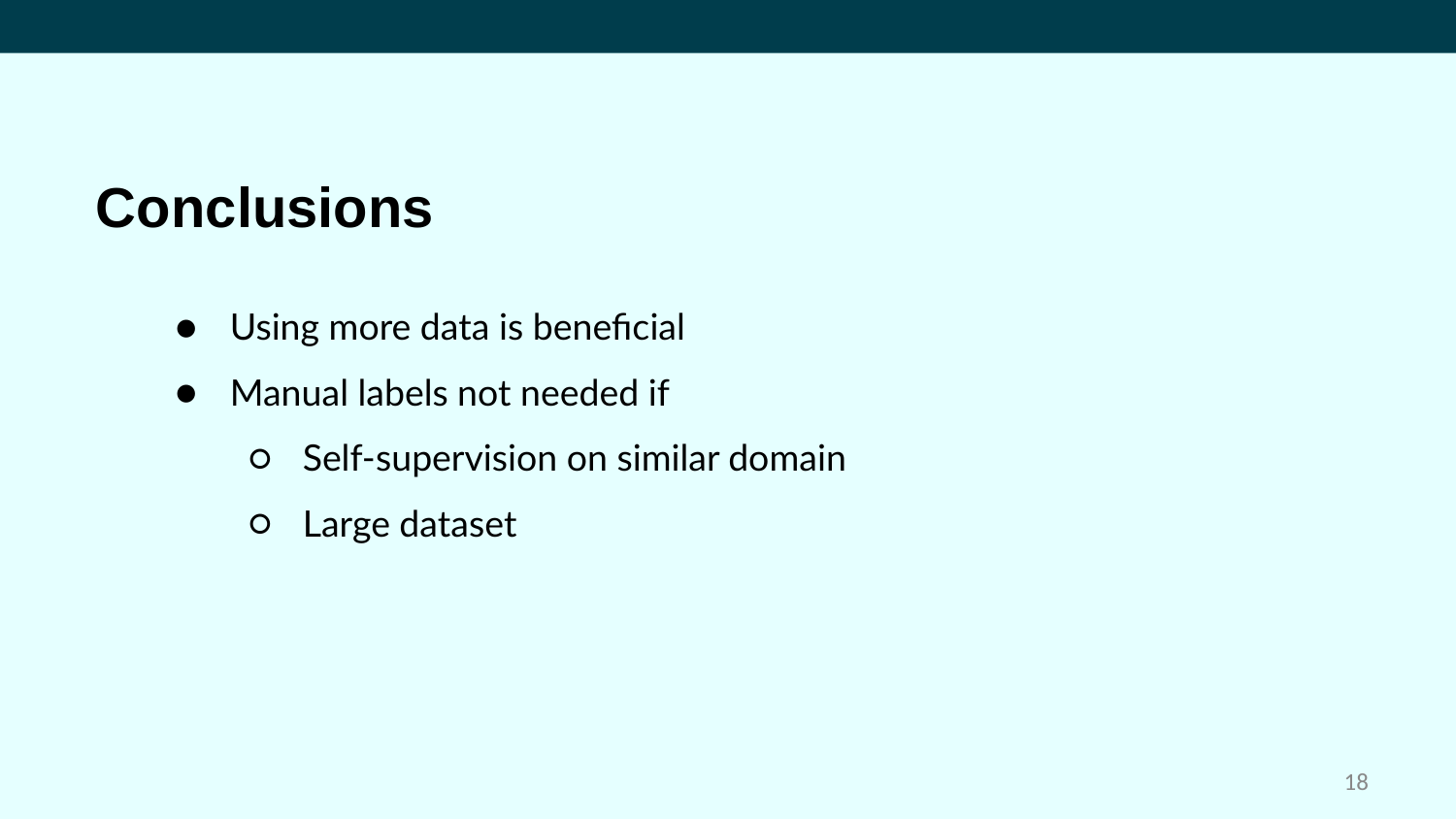

Conclusions
Using more data is beneficial
Manual labels not needed if
Self-supervision on similar domain
Large dataset
18